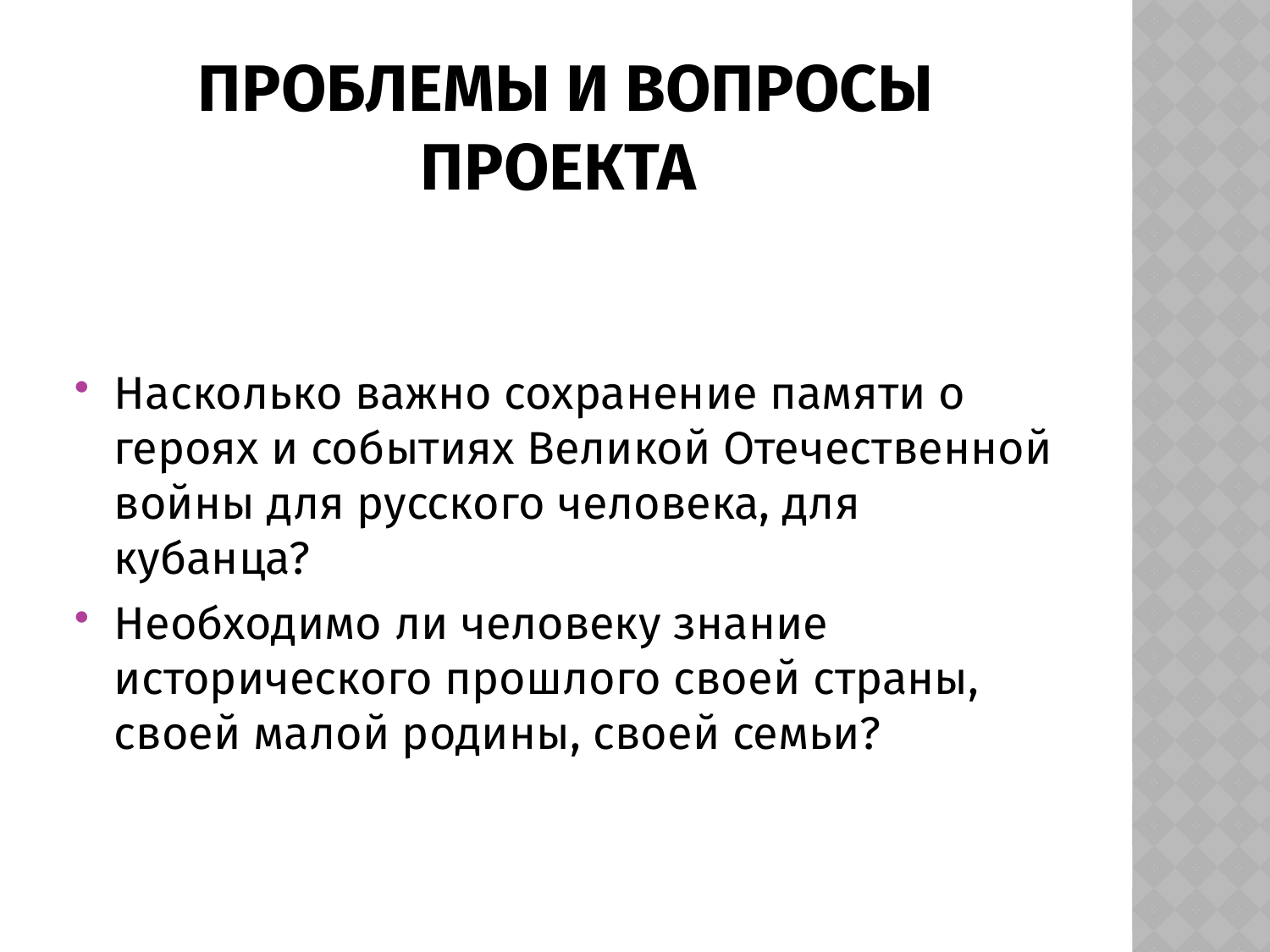

# Проблемы и вопросы проекта
Насколько важно сохранение памяти о героях и событиях Великой Отечественной войны для русского человека, для кубанца?
Необходимо ли человеку знание исторического прошлого своей страны, своей малой родины, своей семьи?